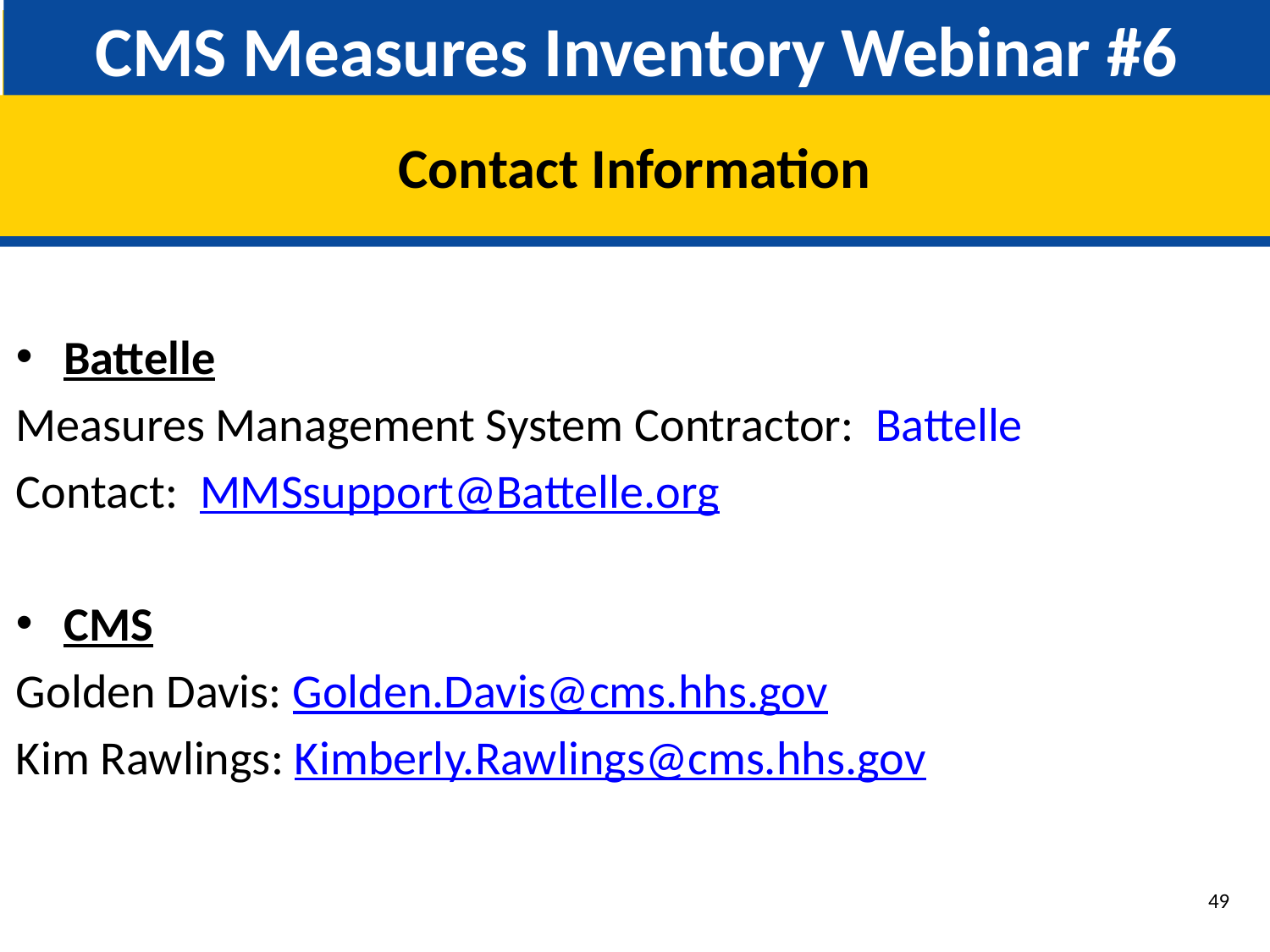

# CMS Measures Inventory Webinar #6
Contact Information

Battelle
Measures Management System Contractor:  Battelle
Contact:  MMSsupport@Battelle.org

CMS
Golden Davis: Golden.Davis@cms.hhs.gov
Kim Rawlings: Kimberly.Rawlings@cms.hhs.gov